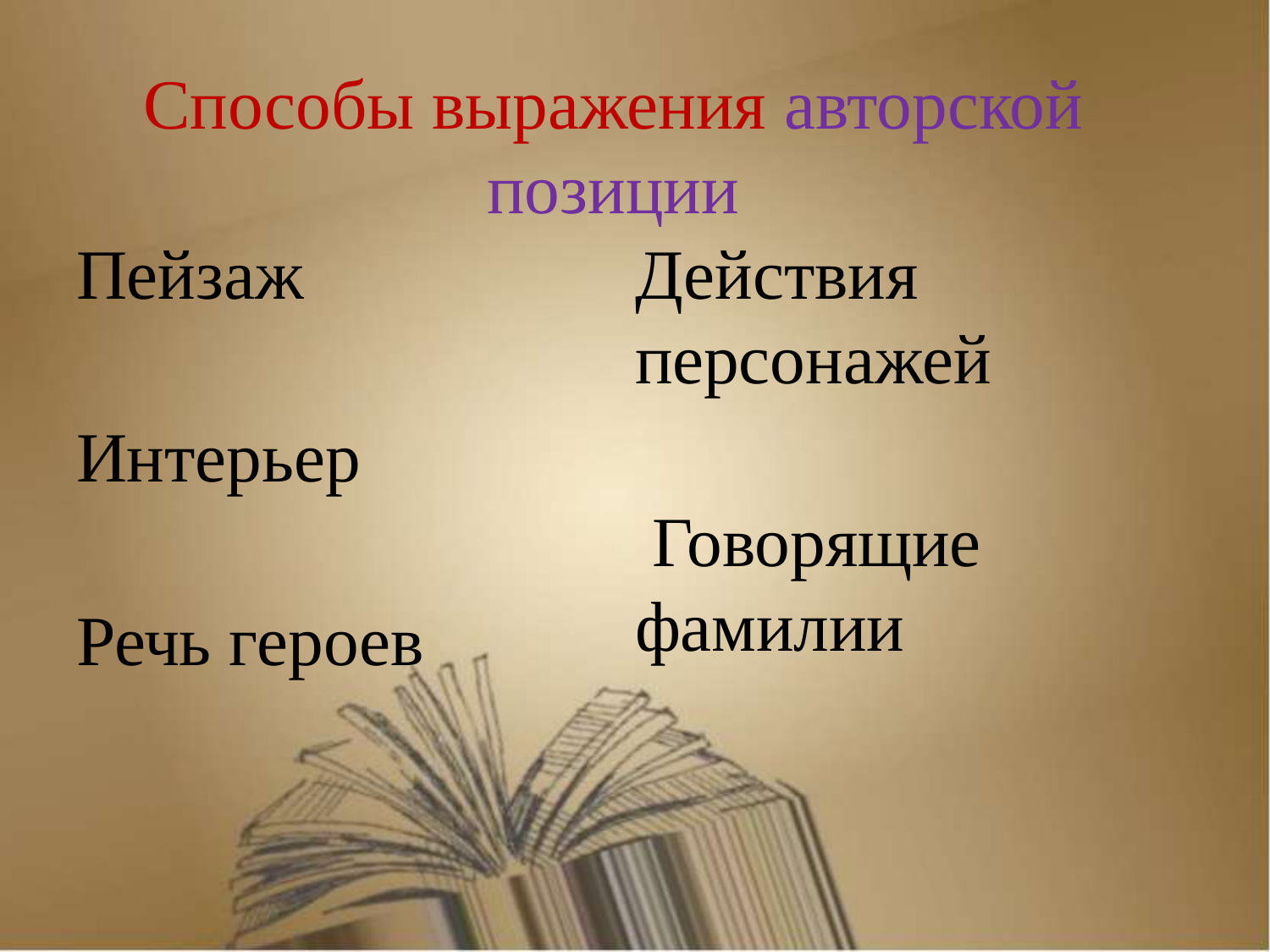

# Способы выражения авторской позиции
Пейзаж
Интерьер
Речь героев

Действия персонажей
 Говорящие    фамилии